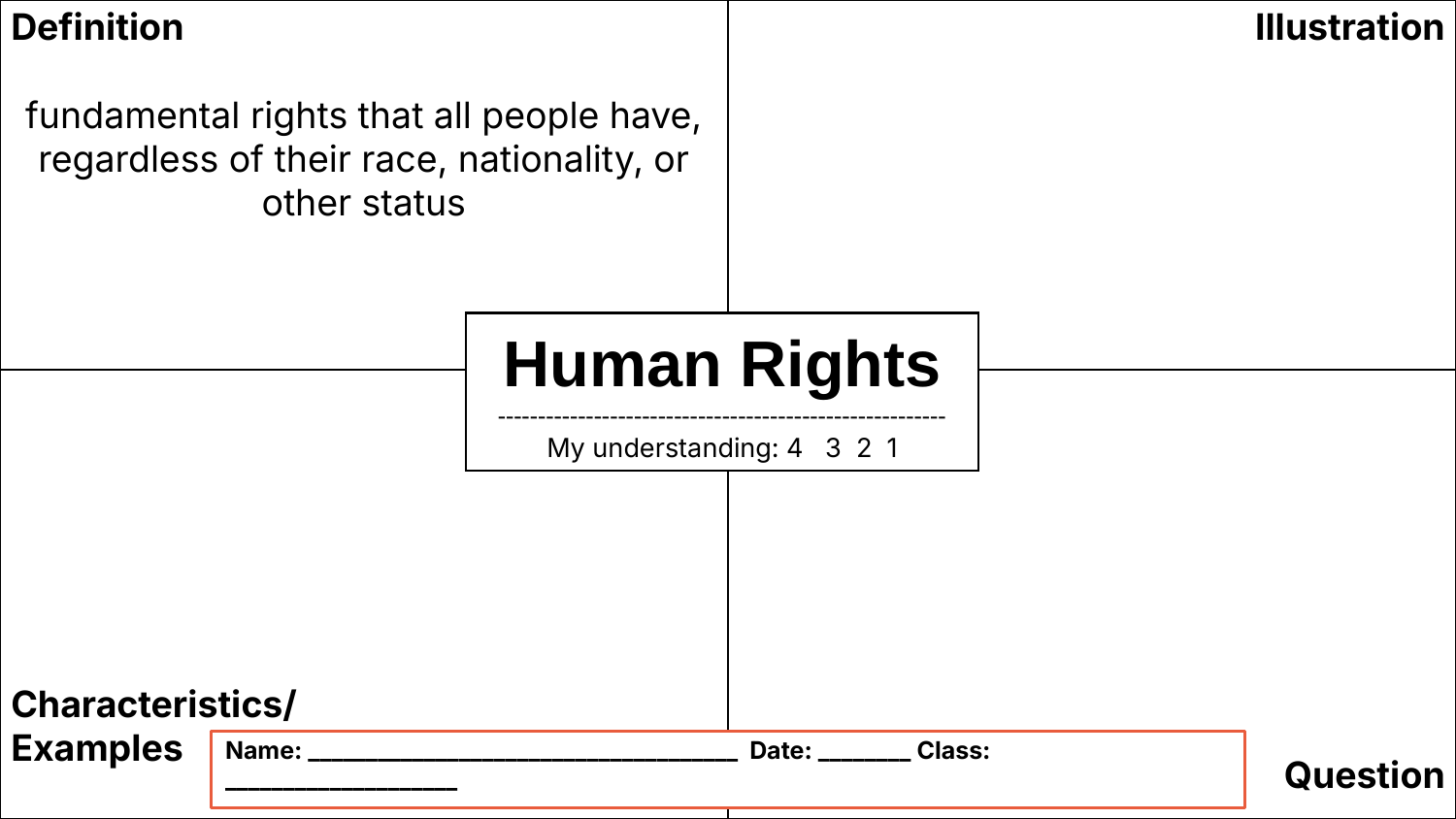

| Definition fundamental rights that all people have, regardless of their race, nationality, or other status | Illustration |
| --- | --- |
| Characteristics/ Examples | Question |
Human Rights
--------------------------------------------------------
My understanding: 4   3  2  1
Name: _____________________________________  Date: ________ Class: ____________________